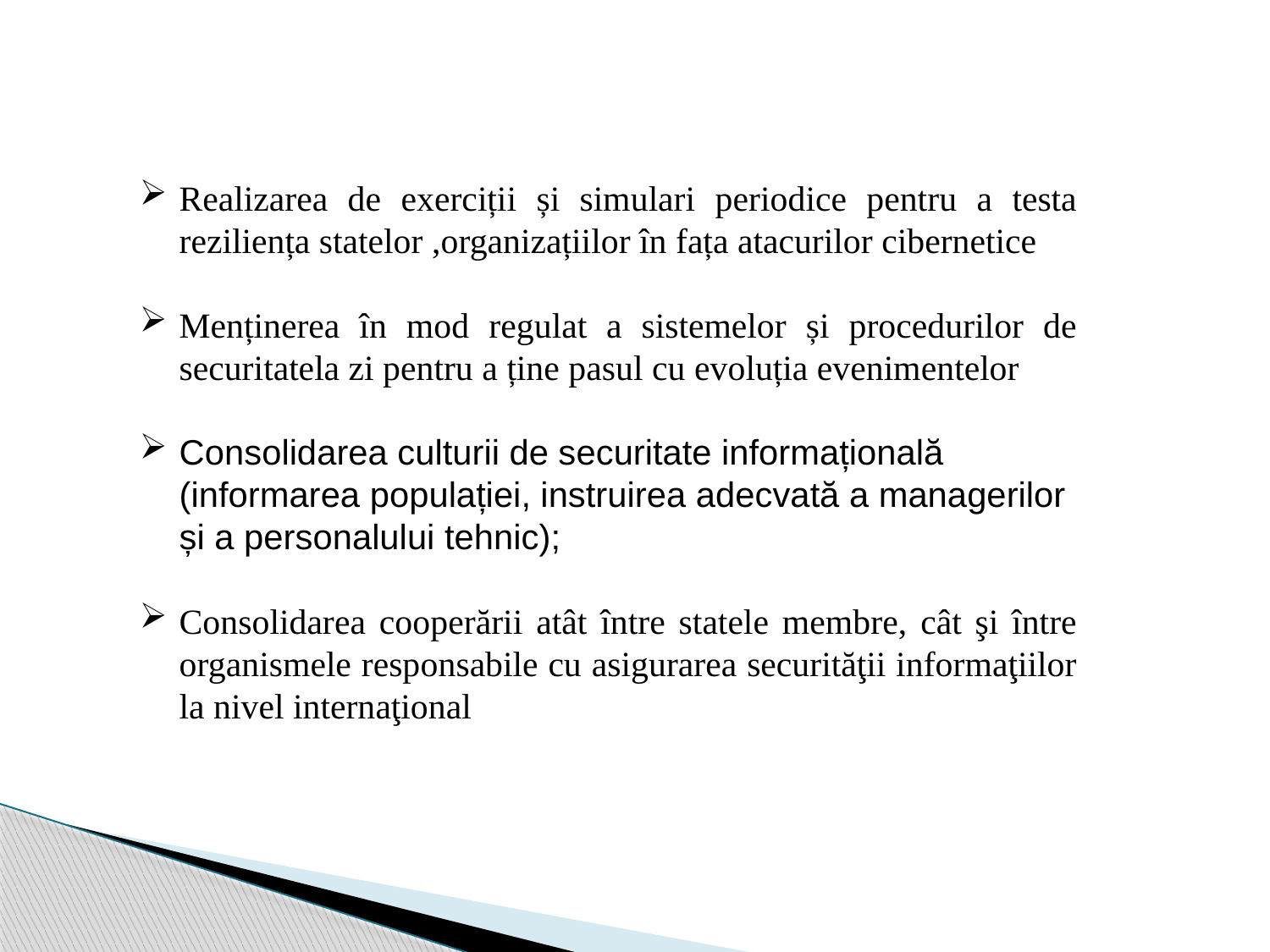

Realizarea de exerciții și simulari periodice pentru a testa reziliența statelor ,organizațiilor în fața atacurilor cibernetice

Menținerea în mod regulat a sistemelor și procedurilor de securitatela zi pentru a ține pasul cu evoluția evenimentelor

Consolidarea culturii de securitate informațională (informarea populației, instruirea adecvată a managerilor și a personalului tehnic);

Consolidarea cooperării atât între statele membre, cât şi între organismele responsabile cu asigurarea securităţii informaţiilor la nivel internaţional